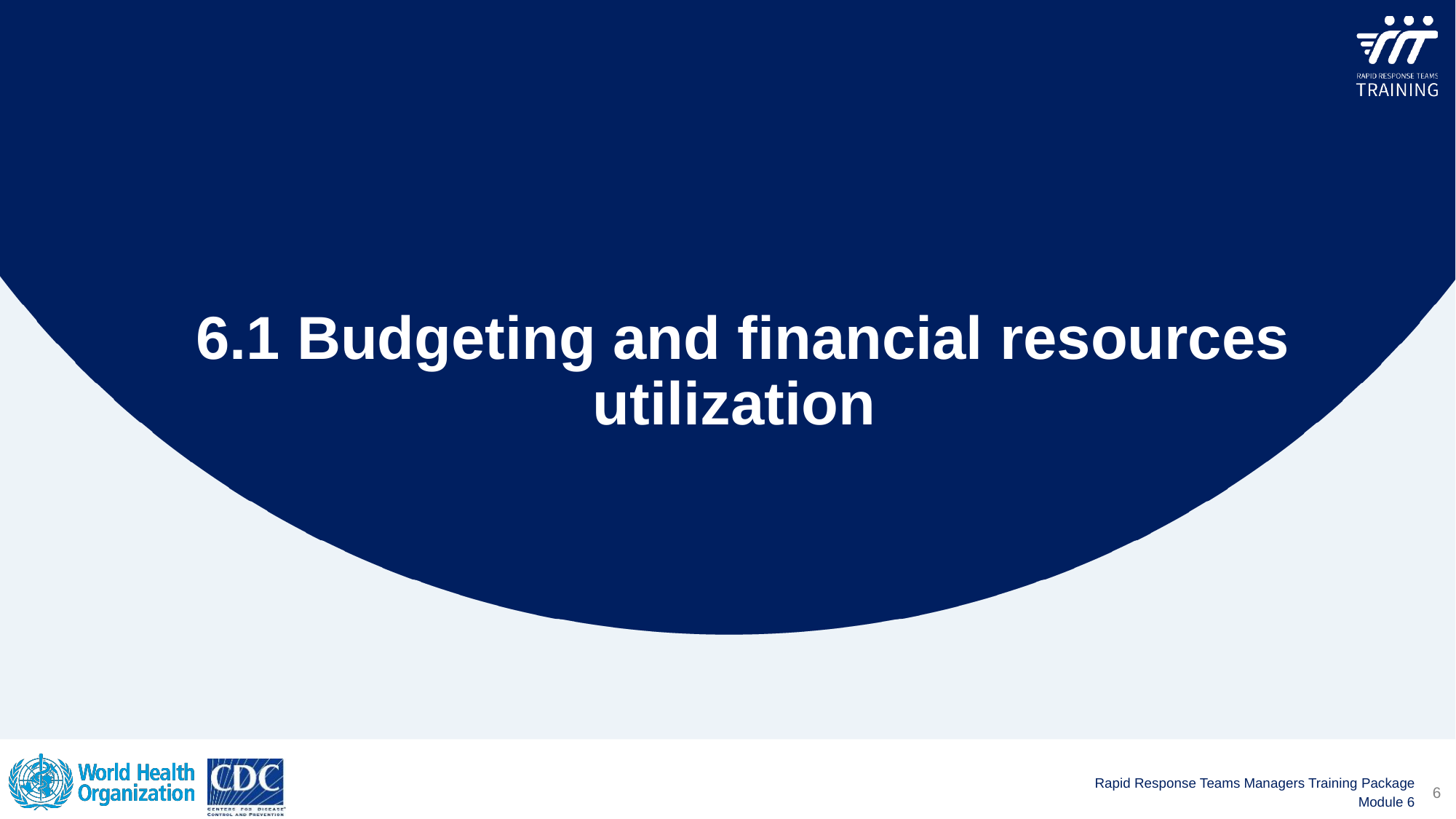

6.1 Budgeting and financial resources utilization
6